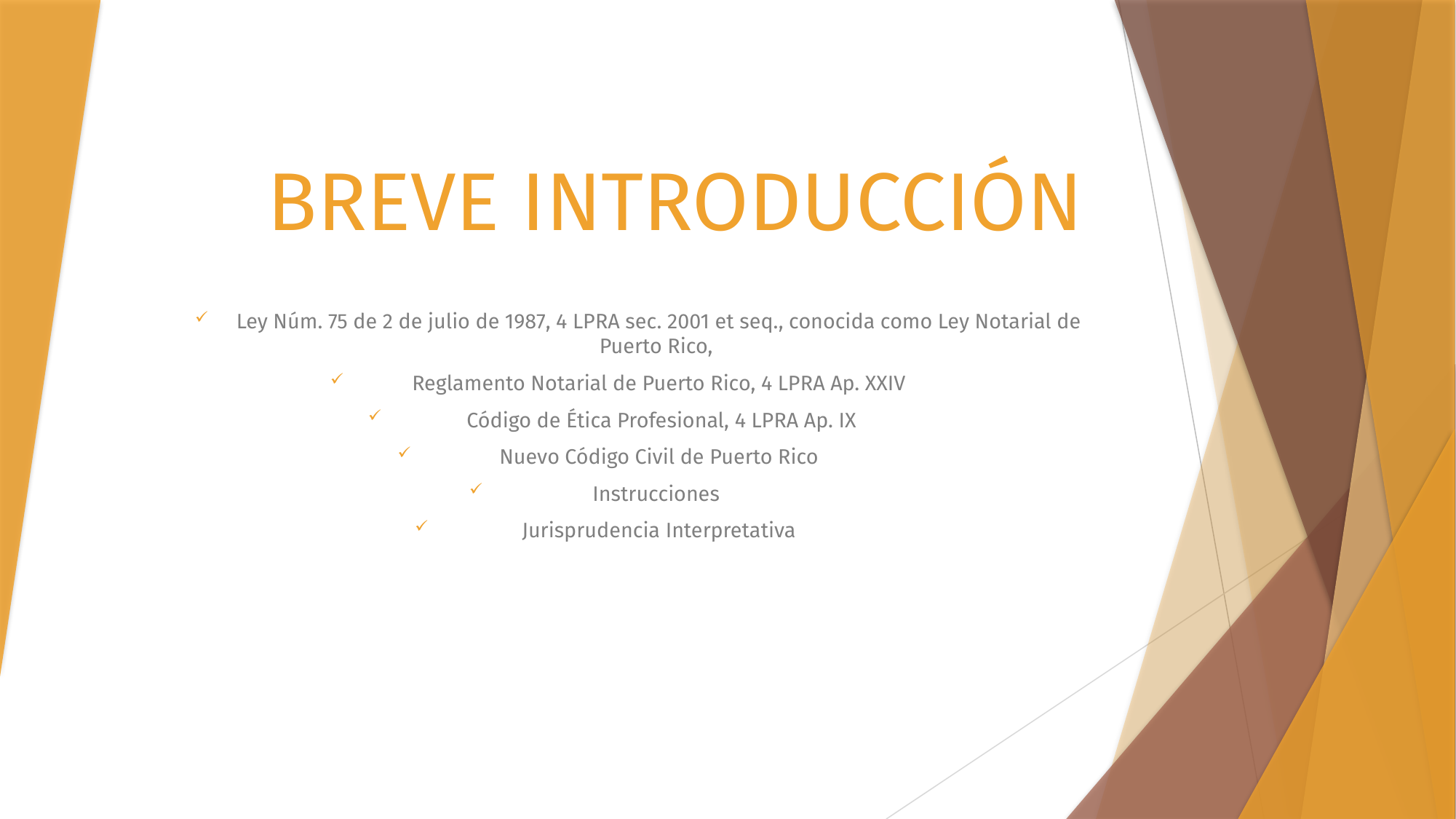

# Breve introducción

Ley Núm. 75 de 2 de julio de 1987, 4 LPRA sec. 2001 et seq., conocida como Ley Notarial de Puerto Rico,
Reglamento Notarial de Puerto Rico, 4 LPRA Ap. XXIV
 Código de Ética Profesional, 4 LPRA Ap. IX
Nuevo Código Civil de Puerto Rico
Instrucciones
Jurisprudencia Interpretativa